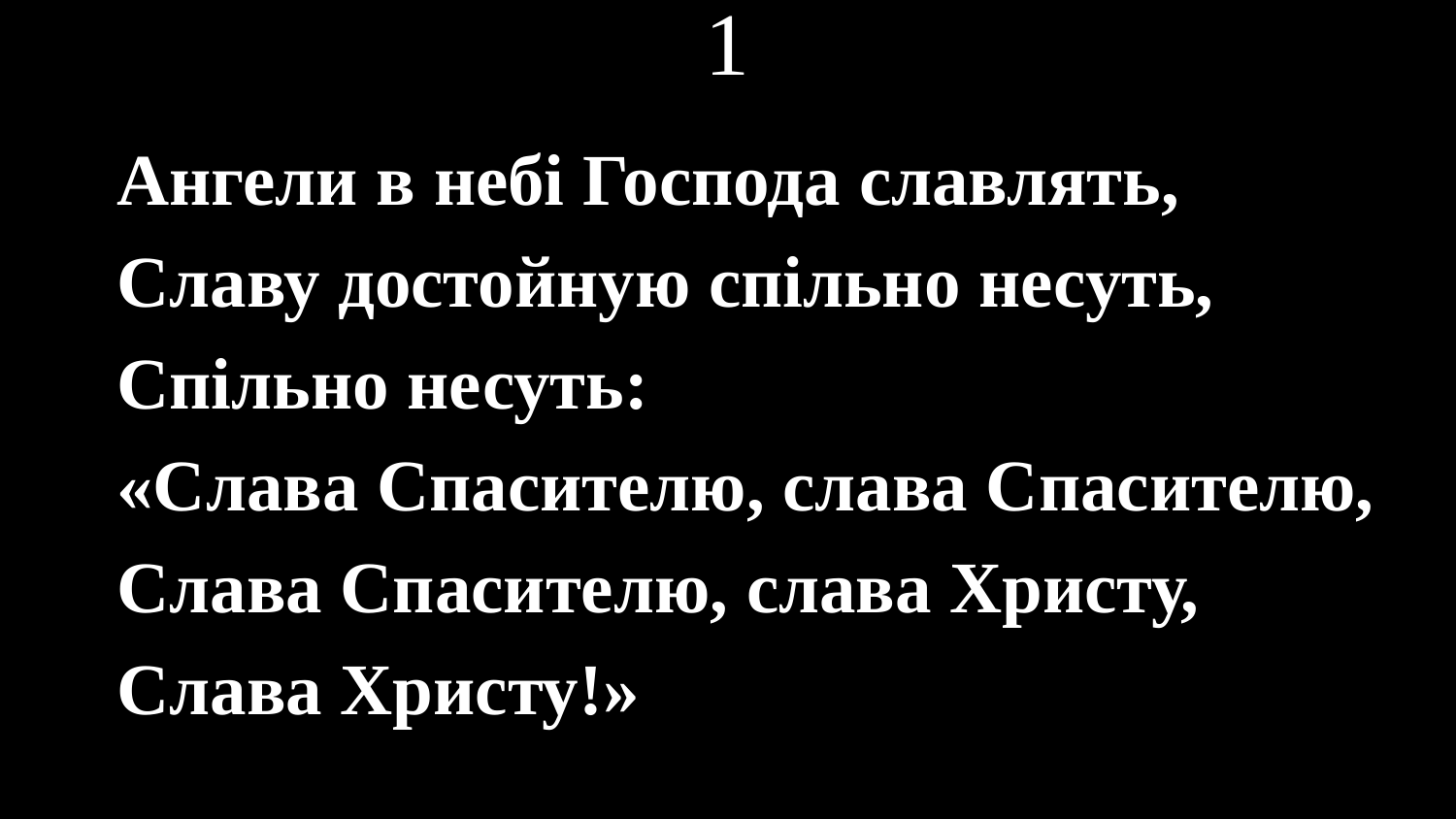

# 1
Ангели в небі Господа славлять,
Славу достойную спільно несуть,
Спільно несуть:
«Слава Спасителю, слава Спасителю,
Слава Спасителю, слава Христу,
Слава Христу!»